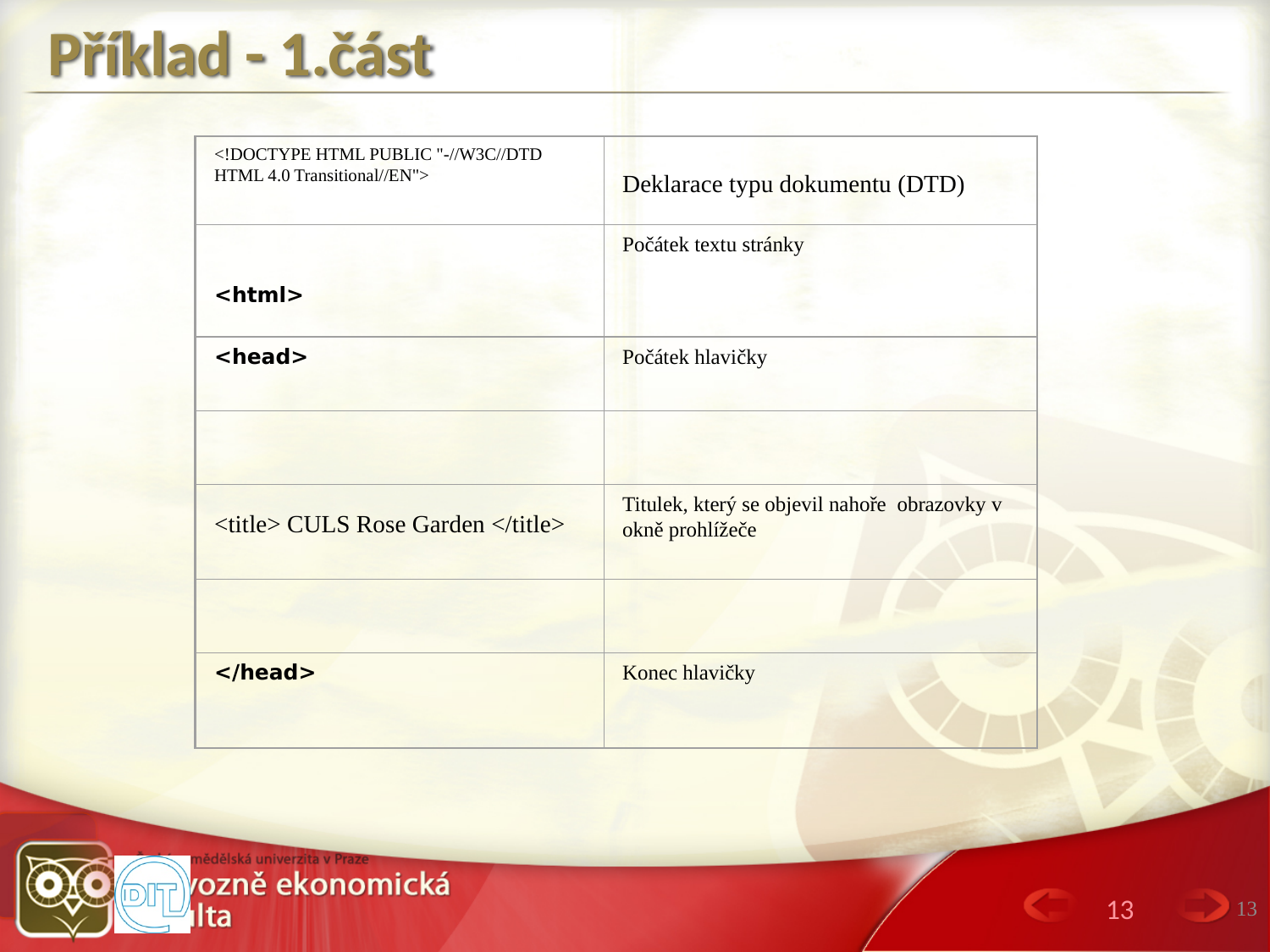

# Příklad - 1.část

<!DOCTYPE HTML PUBLIC "-//W3C//DTD HTML 4.0 Transitional//EN">

Deklarace typu dokumentu (DTD)

<html>

Počátek textu stránky

<head>

Počátek hlavičky

<title> CULS Rose Garden </title>

Titulek, který se objevil nahoře  obrazovky v okně prohlížeče

</head>

Konec hlavičky

13